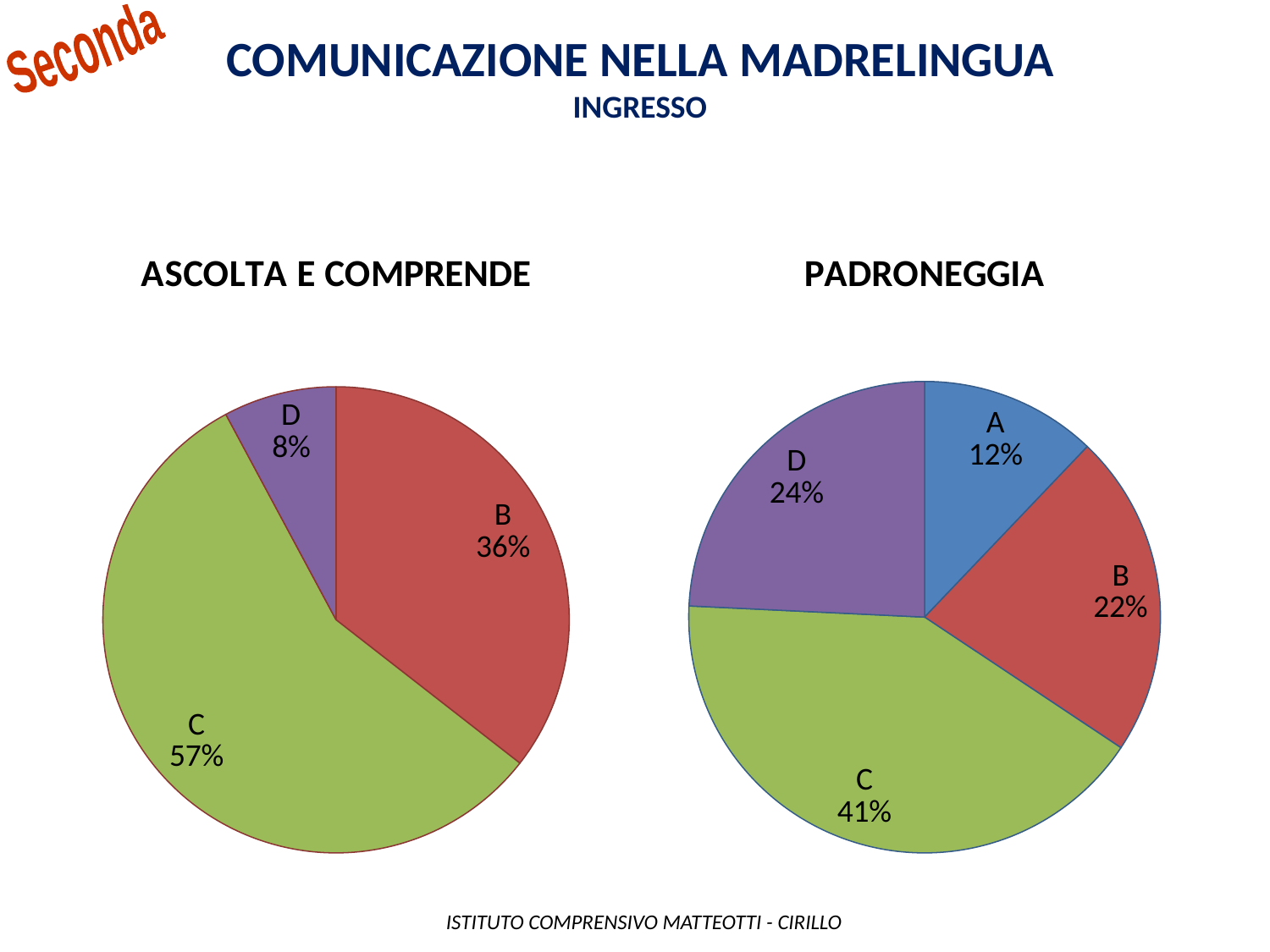

Seconda
Comunicazione nella madrelingua
INGRESSO

### Chart: ASCOLTA E COMPRENDE

| Category |  |
|---|---|
| A | 0.0 |
| B | 59.0 |
| C | 94.0 |
| D | 13.0 |

### Chart: PADRONEGGIA

| Category |  |
|---|---|
| A | 24.0 |
| B | 44.0 |
| C | 82.0 |
| D | 48.0 |
 ISTITUTO COMPRENSIVO MATTEOTTI - CIRILLO